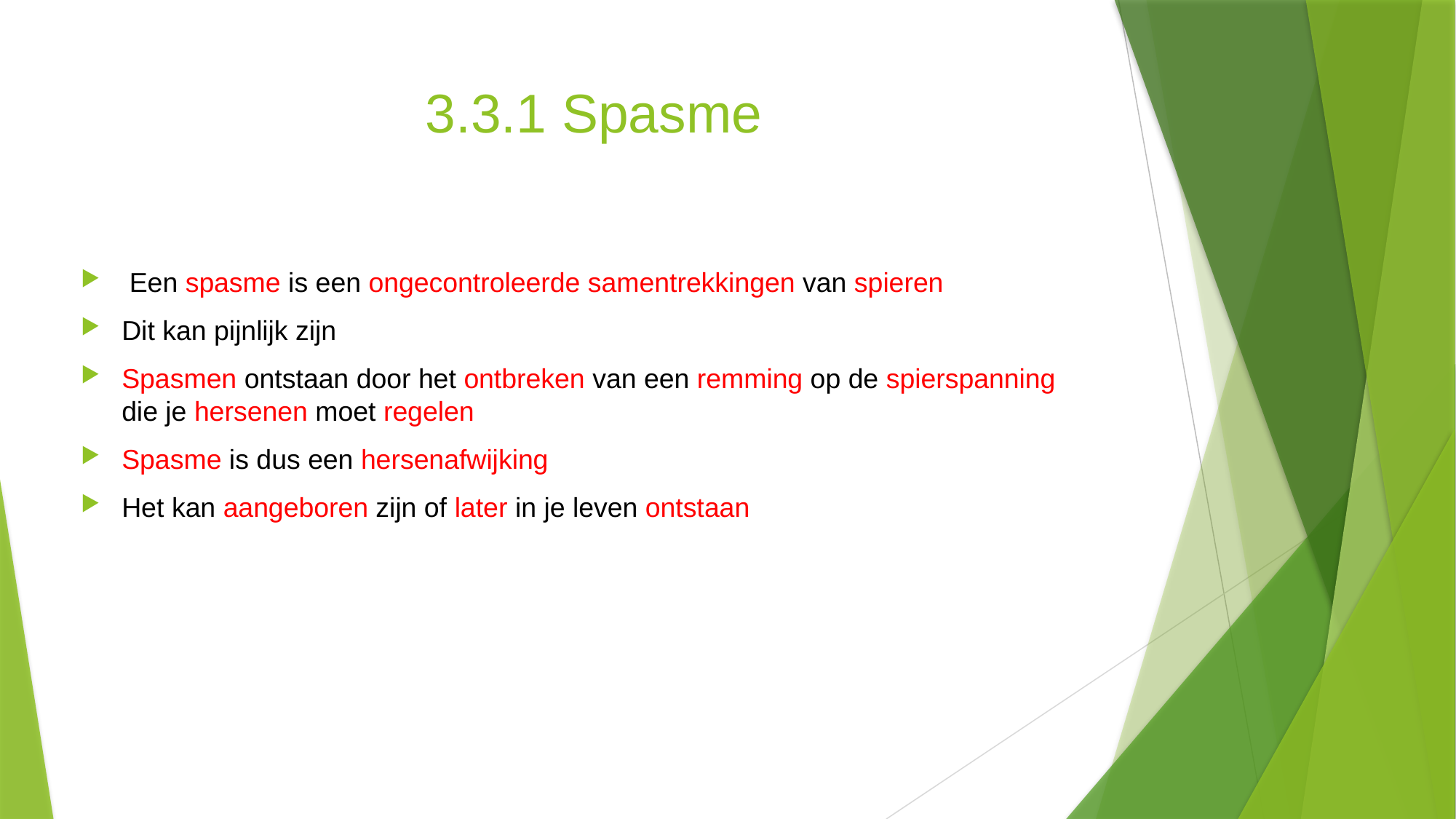

# 3.3.1 Spasme
 Een spasme is een ongecontroleerde samentrekkingen van spieren
Dit kan pijnlijk zijn
Spasmen ontstaan door het ontbreken van een remming op de spierspanning die je hersenen moet regelen
Spasme is dus een hersenafwijking
Het kan aangeboren zijn of later in je leven ontstaan